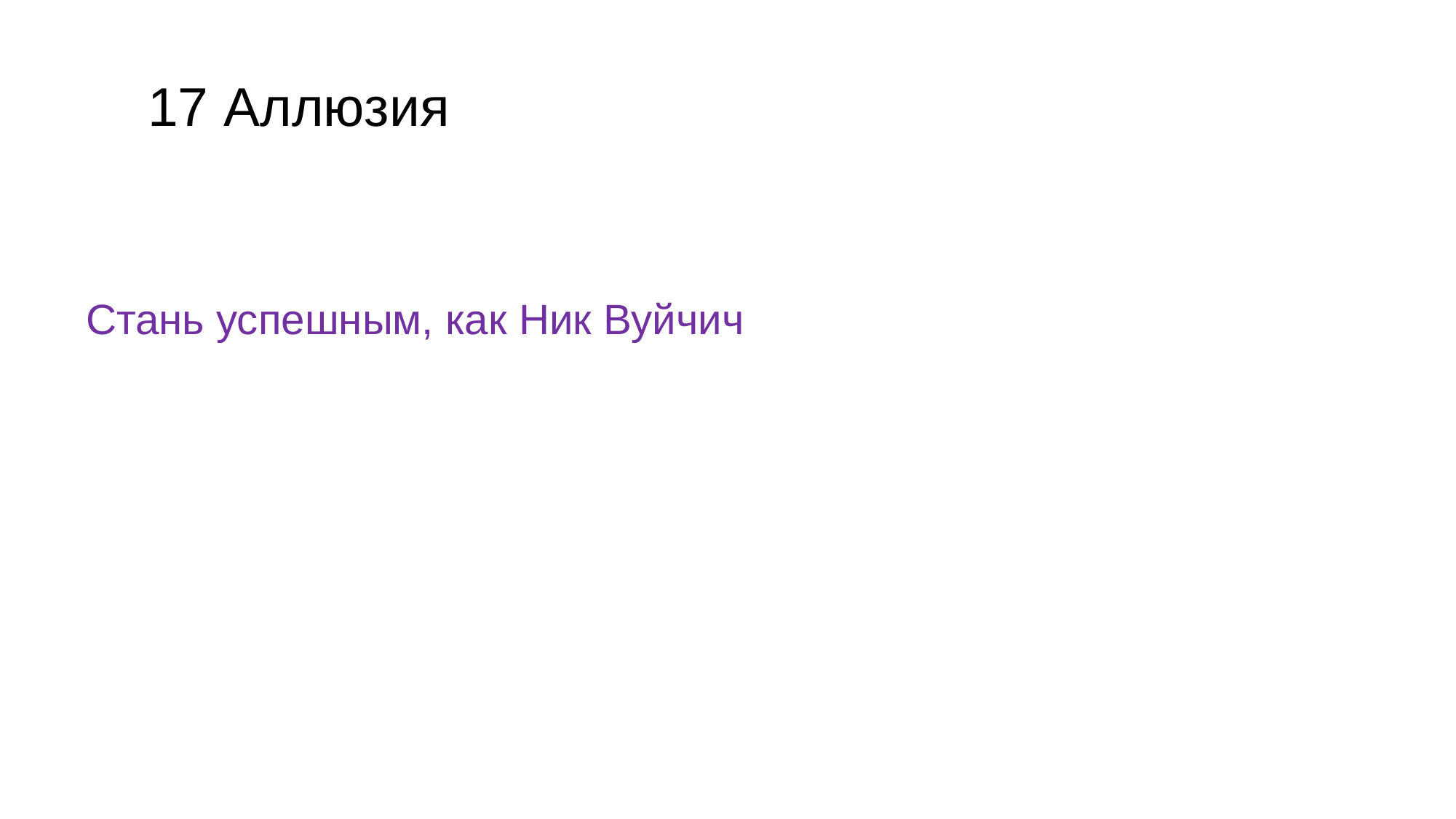

# 17 Аллюзия
Стань успешным, как Ник Вуйчич